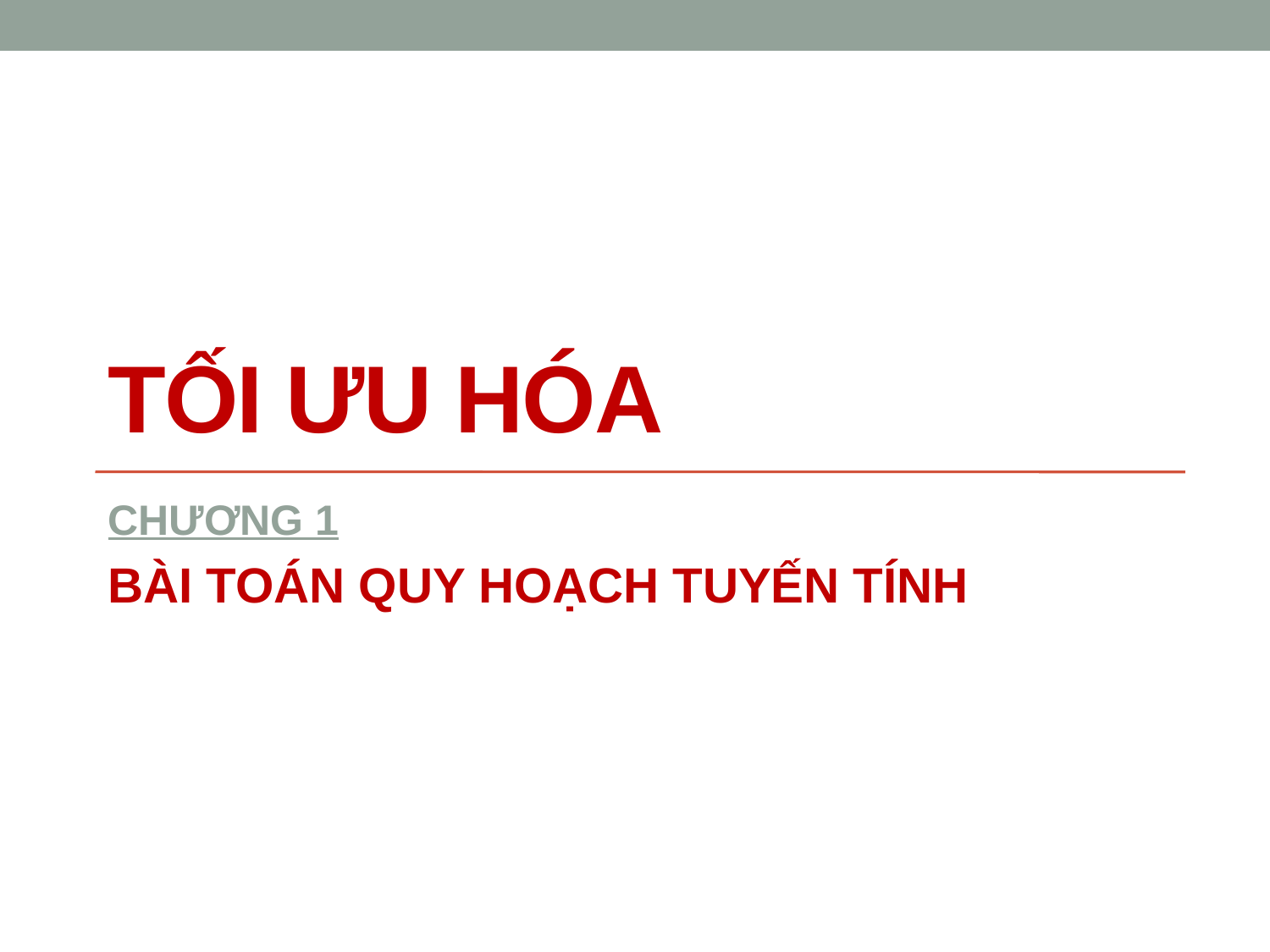

# TỐI ƯU HÓA
CHƯƠNG 1
BÀI TOÁN QUY HOẠCH TUYẾN TÍNH